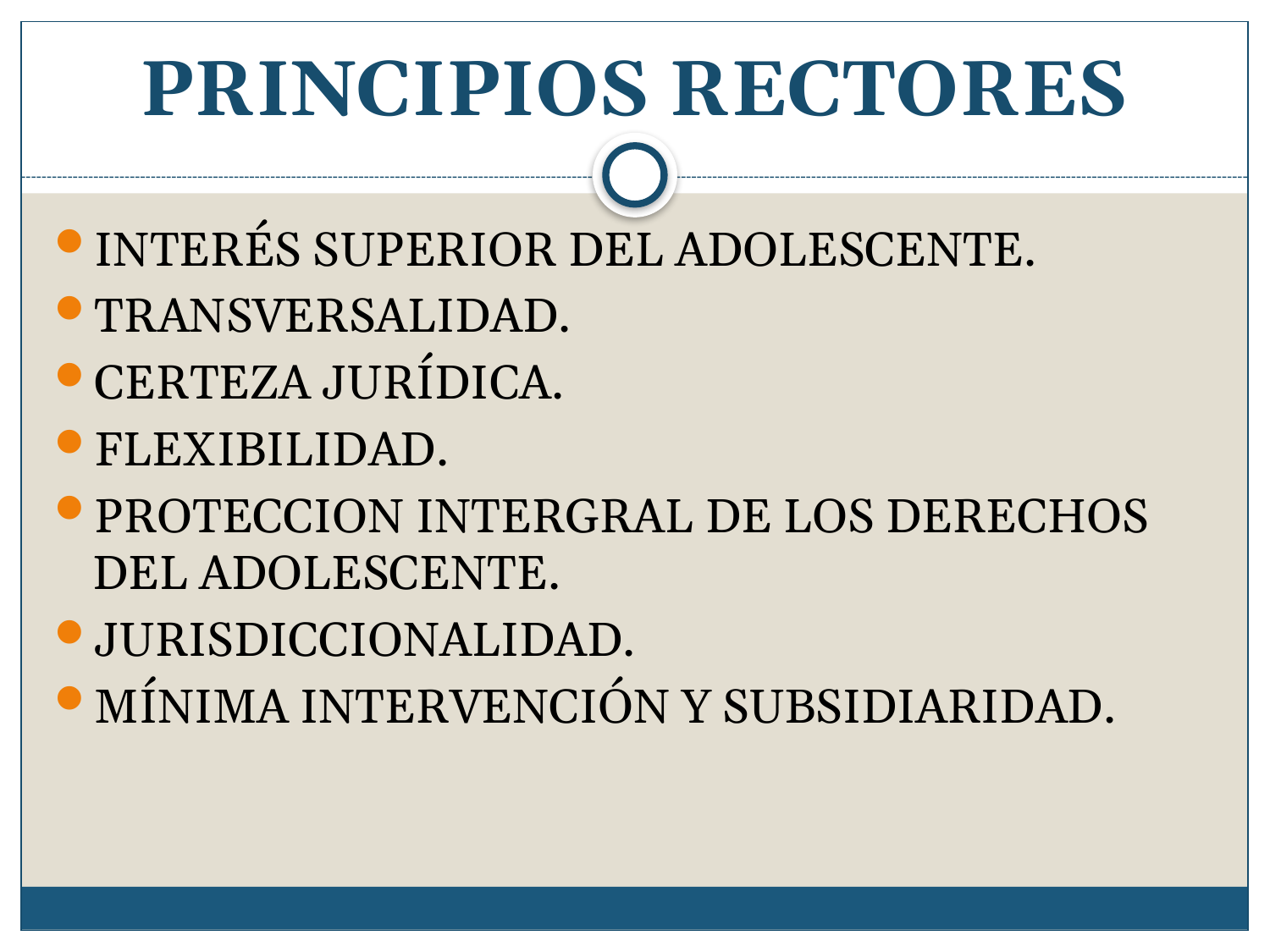

# PRINCIPIOS RECTORES
INTERÉS SUPERIOR DEL ADOLESCENTE.
TRANSVERSALIDAD.
CERTEZA JURÍDICA.
FLEXIBILIDAD.
PROTECCION INTERGRAL DE LOS DERECHOS DEL ADOLESCENTE.
JURISDICCIONALIDAD.
MÍNIMA INTERVENCIÓN Y SUBSIDIARIDAD.